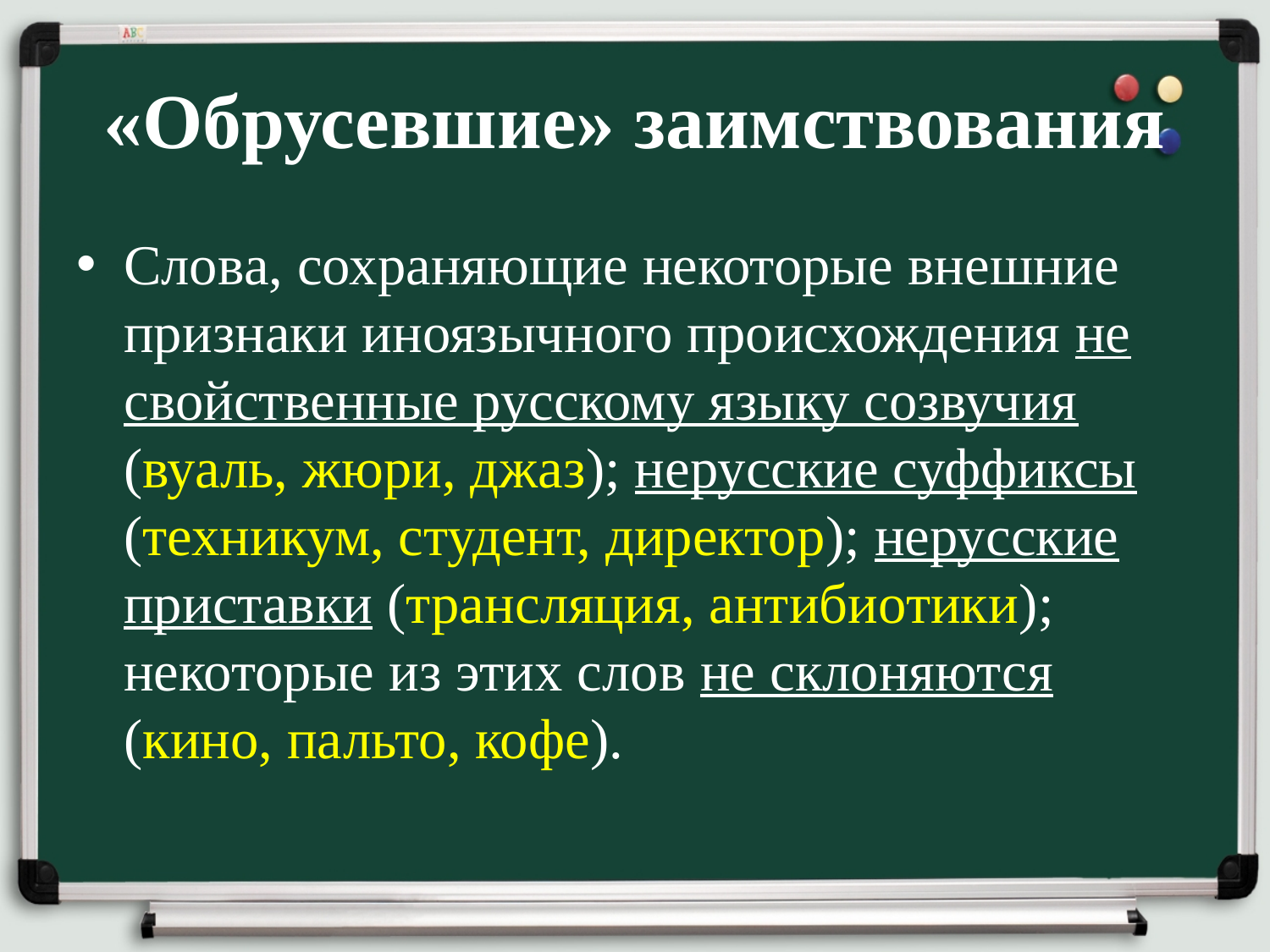

# «Обрусевшие» заимствования
Слова, сохраняющие некоторые внешние признаки иноязычного происхождения не свойственные русскому языку созвучия (вуаль, жюри, джаз); нерусские суффиксы (техникум, студент, директор); нерусские приставки (трансляция, антибиотики); некоторые из этих слов не склоняются (кино, пальто, кофе).